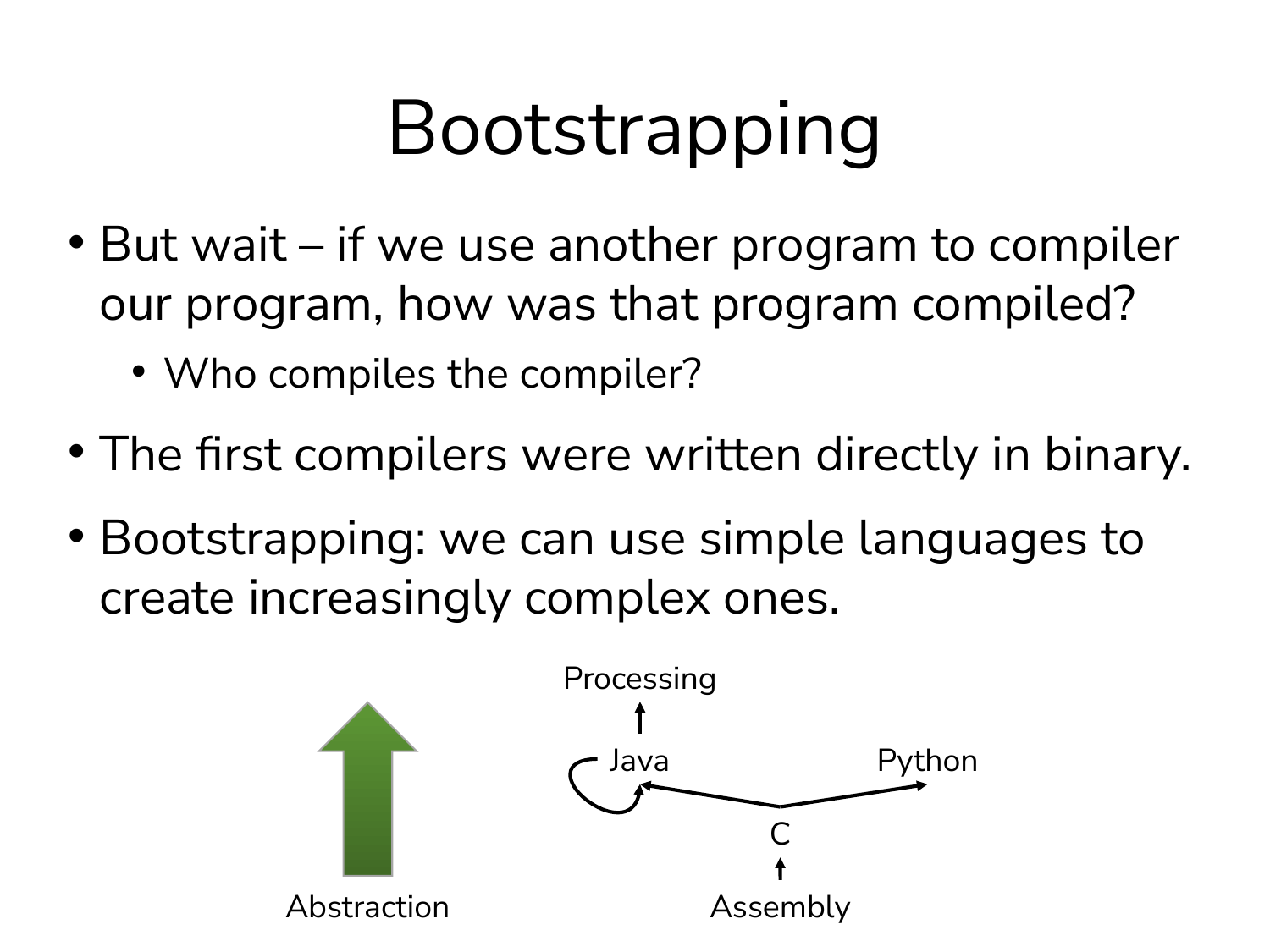

# Bootstrapping
But wait – if we use another program to compiler our program, how was that program compiled?
Who compiles the compiler?
The first compilers were written directly in binary.
Bootstrapping: we can use simple languages to create increasingly complex ones.
Processing

Java
Python
C
Abstraction
Assembly